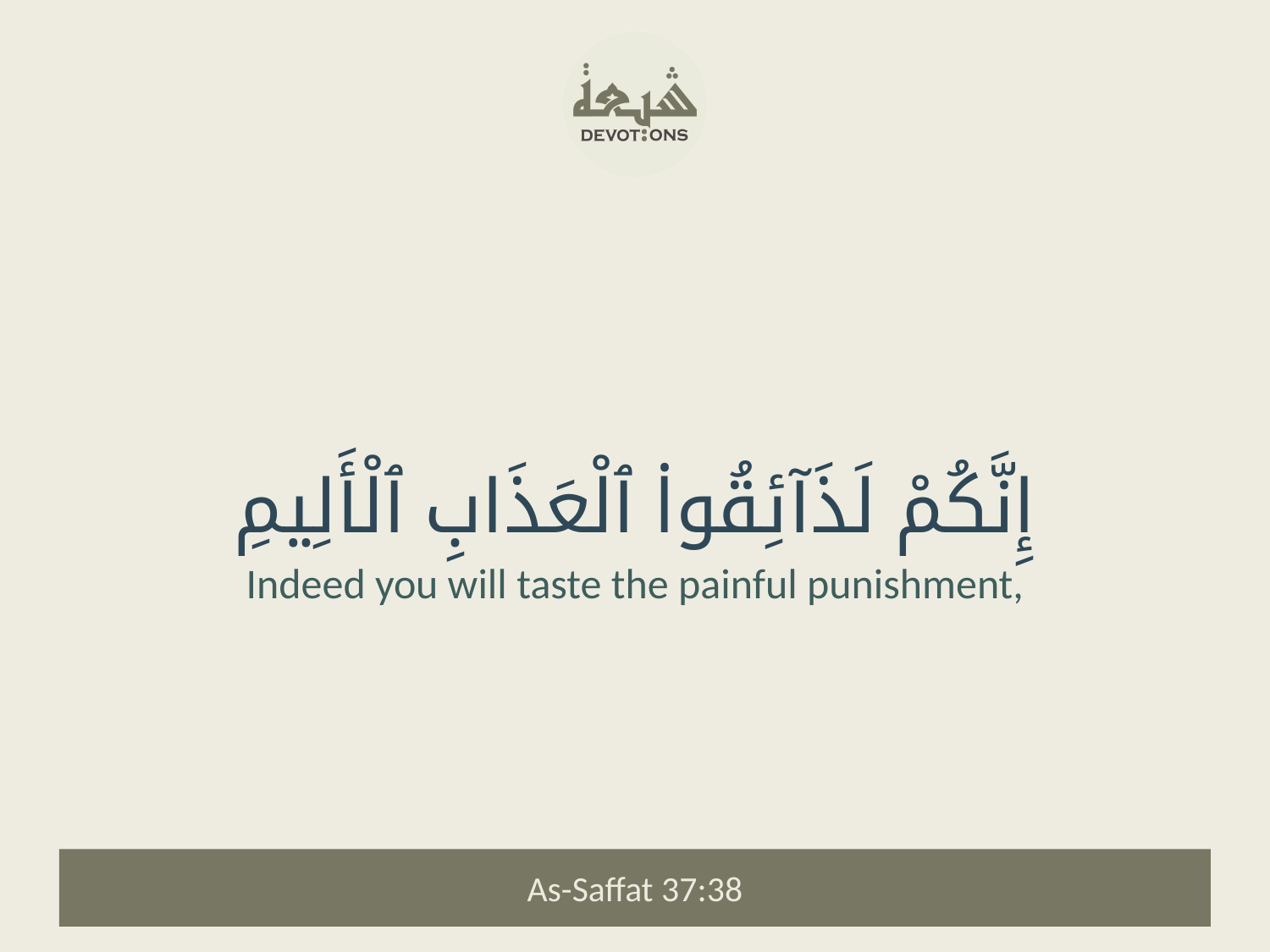

إِنَّكُمْ لَذَآئِقُوا۟ ٱلْعَذَابِ ٱلْأَلِيمِ
Indeed you will taste the painful punishment,
As-Saffat 37:38